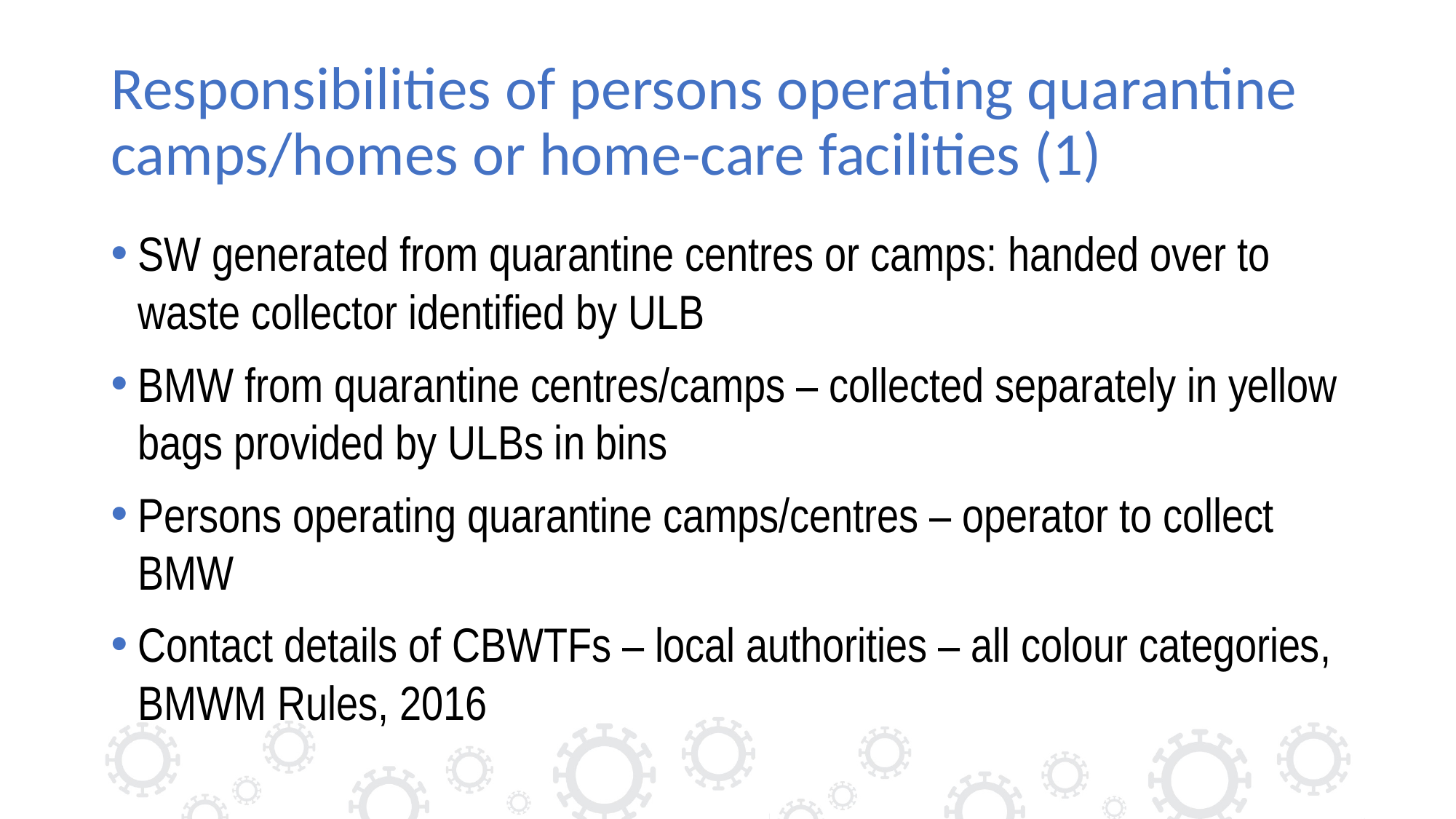

# Responsibilities of persons operating quarantine camps/homes or home-care facilities (1)
SW generated from quarantine centres or camps: handed over to waste collector identified by ULB
BMW from quarantine centres/camps – collected separately in yellow bags provided by ULBs in bins
Persons operating quarantine camps/centres – operator to collect BMW
Contact details of CBWTFs – local authorities – all colour categories, BMWM Rules, 2016